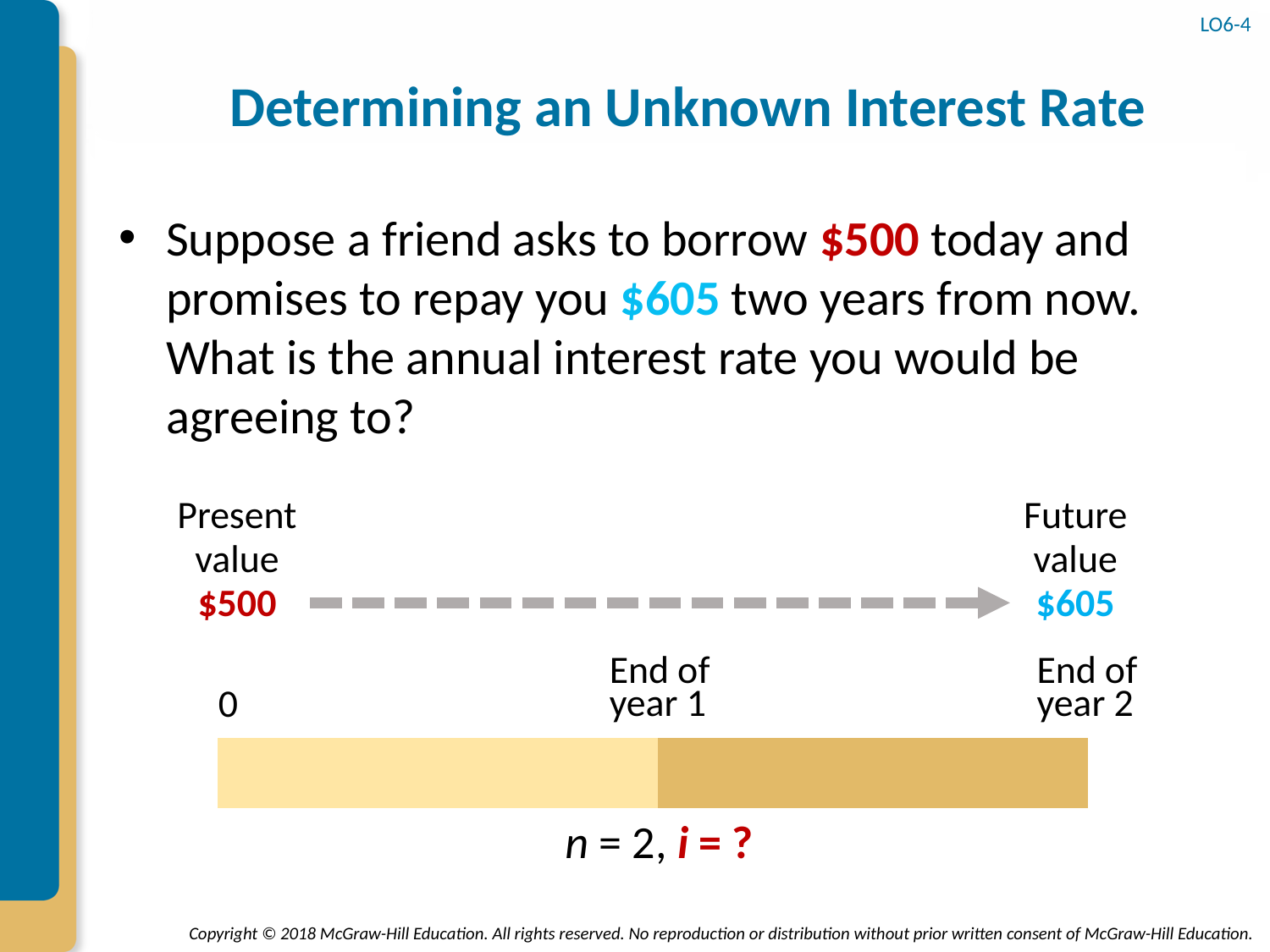

LO6-4
# Determining an Unknown Interest Rate
Suppose a friend asks to borrow $500 today and promises to repay you $605 two years from now. What is the annual interest rate you would be agreeing to?
Present
value
$500
Future
value
$605
End of
year 1
End of
year 2
0
|  |  |
| --- | --- |
n = 2, i = ?